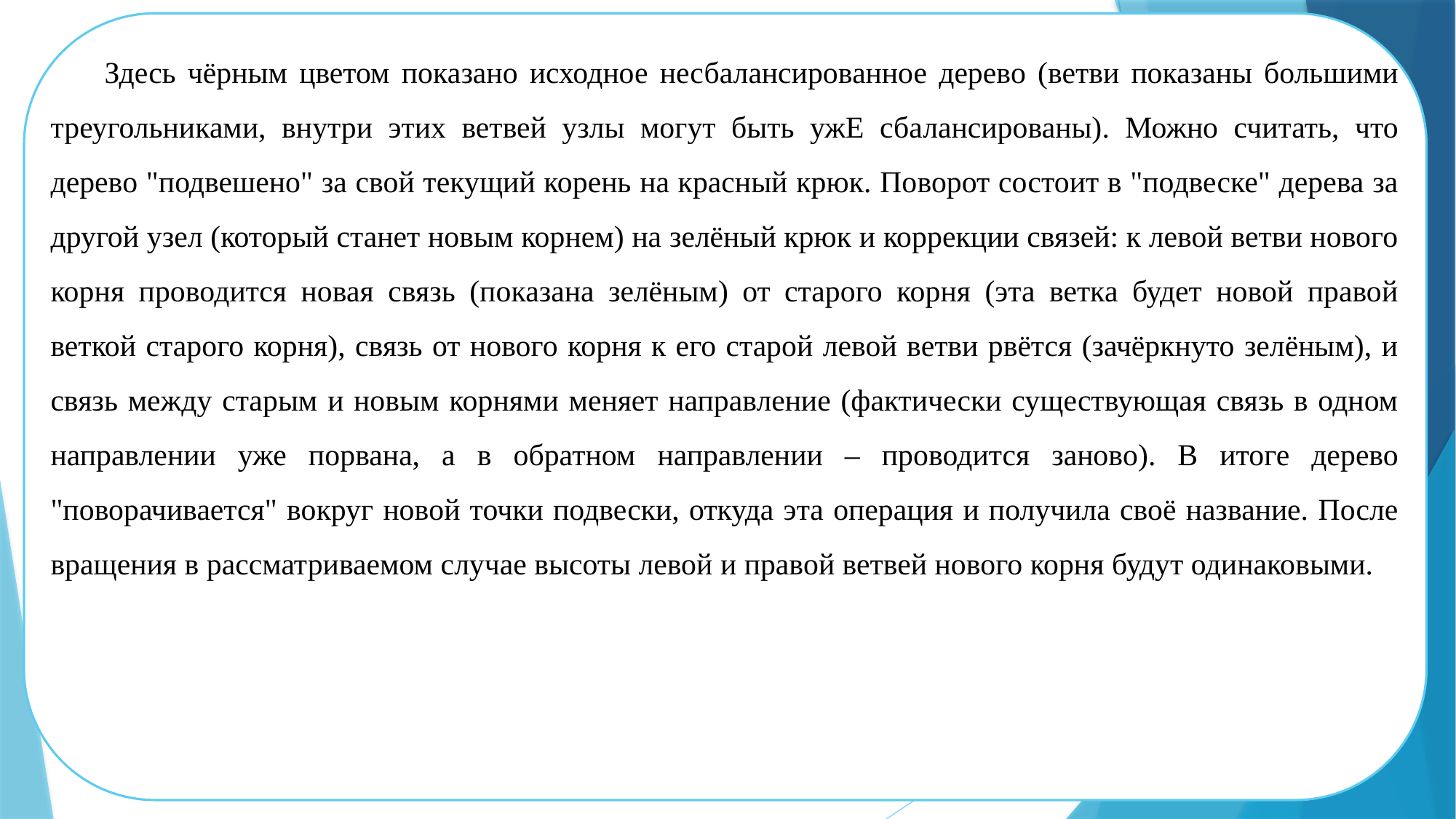

Здесь чёрным цветом показано исходное несбалансированное дерево (ветви показаны большими треугольниками, внутри этих ветвей узлы могут быть ужЕ сбалансированы). Можно считать, что дерево "подвешено" за свой текущий корень на красный крюк. Поворот состоит в "подвеске" дерева за другой узел (который станет новым корнем) на зелёный крюк и коррекции связей: к левой ветви нового корня проводится новая связь (показана зелёным) от старого корня (эта ветка будет новой правой веткой старого корня), связь от нового корня к его старой левой ветви рвётся (зачёркнуто зелёным), и связь между старым и новым корнями меняет направление (фактически существующая связь в одном направлении уже порвана, а в обратном направлении – проводится заново). В итоге дерево "поворачивается" вокруг новой точки подвески, откуда эта операция и получила своё название. После вращения в рассматриваемом случае высоты левой и правой ветвей нового корня будут одинаковыми.